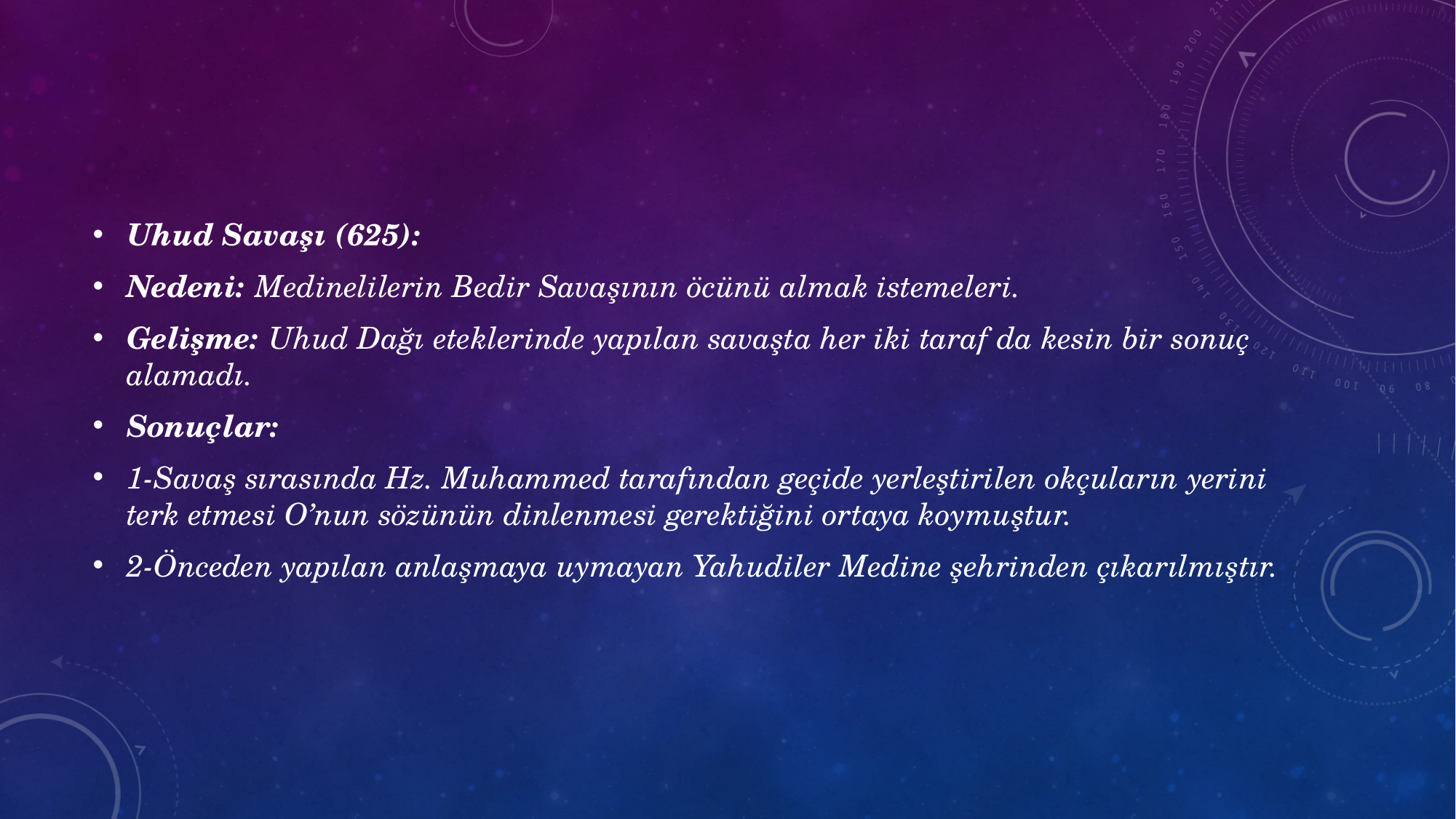

Uhud Savaşı (625):
Nedeni: Medinelilerin Bedir Savaşının öcünü almak istemeleri.
Gelişme: Uhud Dağı eteklerinde yapılan savaşta her iki taraf da kesin bir sonuç alamadı.
Sonuçlar:
1-Savaş sırasında Hz. Muhammed tarafından geçide yerleştirilen okçuların yerini terk etmesi O’nun sözünün dinlenmesi gerektiğini ortaya koymuştur.
2-Önceden yapılan anlaşmaya uymayan Yahudiler Medine şehrinden çıkarılmıştır.